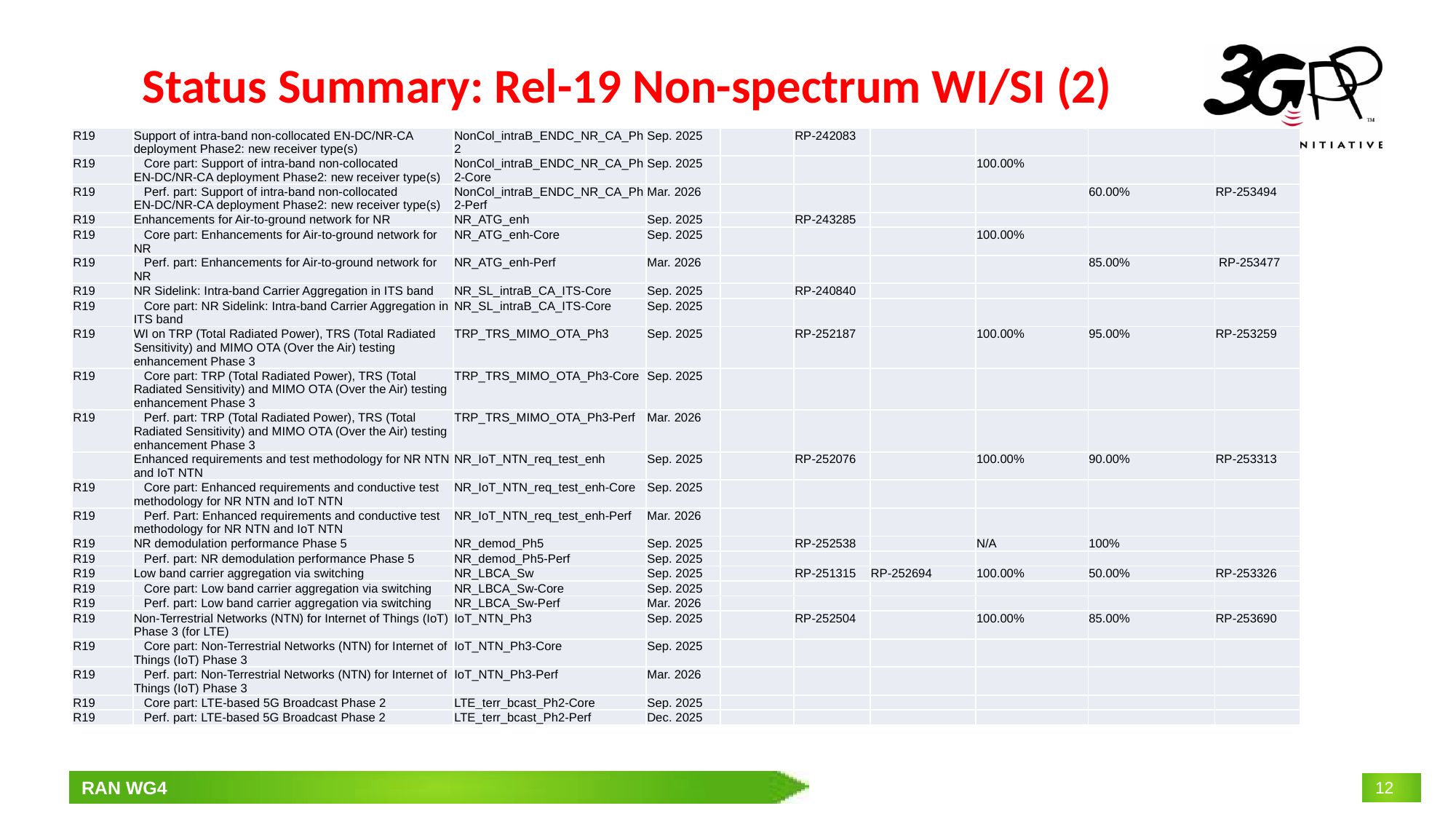

# Status Summary: Rel-19 Non-spectrum WI/SI (2)
| R19 | Support of intra-band non-collocated EN-DC/NR-CA deployment Phase2: new receiver type(s) | NonCol\_intraB\_ENDC\_NR\_CA\_Ph2 | Sep. 2025 |  | RP-242083 |  |  |  |  |
| --- | --- | --- | --- | --- | --- | --- | --- | --- | --- |
| R19 | Core part: Support of intra-band non-collocated EN-DC/NR-CA deployment Phase2: new receiver type(s) | NonCol\_intraB\_ENDC\_NR\_CA\_Ph2-Core | Sep. 2025 |  |  |  | 100.00% |  |  |
| R19 | Perf. part: Support of intra-band non-collocated EN-DC/NR-CA deployment Phase2: new receiver type(s) | NonCol\_intraB\_ENDC\_NR\_CA\_Ph2-Perf | Mar. 2026 |  |  |  |  | 60.00% | RP-253494 |
| R19 | Enhancements for Air-to-ground network for NR | NR\_ATG\_enh | Sep. 2025 |  | RP-243285 |  |  |  |  |
| R19 | Core part: Enhancements for Air-to-ground network for NR | NR\_ATG\_enh-Core | Sep. 2025 |  |  |  | 100.00% |  |  |
| R19 | Perf. part: Enhancements for Air-to-ground network for NR | NR\_ATG\_enh-Perf | Mar. 2026 |  |  |  |  | 85.00% | RP-253477 |
| R19 | NR Sidelink: Intra-band Carrier Aggregation in ITS band | NR\_SL\_intraB\_CA\_ITS-Core | Sep. 2025 |  | RP-240840 |  |  |  |  |
| R19 | Core part: NR Sidelink: Intra-band Carrier Aggregation in ITS band | NR\_SL\_intraB\_CA\_ITS-Core | Sep. 2025 |  |  |  |  |  |  |
| R19 | WI on TRP (Total Radiated Power), TRS (Total Radiated Sensitivity) and MIMO OTA (Over the Air) testing enhancement Phase 3 | TRP\_TRS\_MIMO\_OTA\_Ph3 | Sep. 2025 |  | RP-252187 |  | 100.00% | 95.00% | RP-253259 |
| R19 | Core part: TRP (Total Radiated Power), TRS (Total Radiated Sensitivity) and MIMO OTA (Over the Air) testing enhancement Phase 3 | TRP\_TRS\_MIMO\_OTA\_Ph3-Core | Sep. 2025 |  |  |  |  |  |  |
| R19 | Perf. part: TRP (Total Radiated Power), TRS (Total Radiated Sensitivity) and MIMO OTA (Over the Air) testing enhancement Phase 3 | TRP\_TRS\_MIMO\_OTA\_Ph3-Perf | Mar. 2026 |  |  |  |  |  |  |
|  | Enhanced requirements and test methodology for NR NTN and IoT NTN | NR\_IoT\_NTN\_req\_test\_enh | Sep. 2025 |  | RP-252076 |  | 100.00% | 90.00% | RP-253313 |
| R19 | Core part: Enhanced requirements and conductive test methodology for NR NTN and IoT NTN | NR\_IoT\_NTN\_req\_test\_enh-Core | Sep. 2025 |  |  |  |  |  |  |
| R19 | Perf. Part: Enhanced requirements and conductive test methodology for NR NTN and IoT NTN | NR\_IoT\_NTN\_req\_test\_enh-Perf | Mar. 2026 |  |  |  |  |  |  |
| R19 | NR demodulation performance Phase 5 | NR\_demod\_Ph5 | Sep. 2025 |  | RP-252538 |  | N/A | 100% |  |
| R19 | Perf. part: NR demodulation performance Phase 5 | NR\_demod\_Ph5-Perf | Sep. 2025 |  |  |  |  |  |  |
| R19 | Low band carrier aggregation via switching | NR\_LBCA\_Sw | Sep. 2025 |  | RP-251315 | RP-252694 | 100.00% | 50.00% | RP-253326 |
| R19 | Core part: Low band carrier aggregation via switching | NR\_LBCA\_Sw-Core | Sep. 2025 |  |  |  |  |  |  |
| R19 | Perf. part: Low band carrier aggregation via switching | NR\_LBCA\_Sw-Perf | Mar. 2026 |  |  |  |  |  |  |
| R19 | Non-Terrestrial Networks (NTN) for Internet of Things (IoT) Phase 3 (for LTE) | IoT\_NTN\_Ph3 | Sep. 2025 |  | RP-252504 |  | 100.00% | 85.00% | RP-253690 |
| R19 | Core part: Non-Terrestrial Networks (NTN) for Internet of Things (IoT) Phase 3 | IoT\_NTN\_Ph3-Core | Sep. 2025 |  |  |  |  |  |  |
| R19 | Perf. part: Non-Terrestrial Networks (NTN) for Internet of Things (IoT) Phase 3 | IoT\_NTN\_Ph3-Perf | Mar. 2026 |  |  |  |  |  |  |
| R19 | Core part: LTE-based 5G Broadcast Phase 2 | LTE\_terr\_bcast\_Ph2-Core | Sep. 2025 |  |  |  |  |  |  |
| R19 | Perf. part: LTE-based 5G Broadcast Phase 2 | LTE\_terr\_bcast\_Ph2-Perf | Dec. 2025 |  |  |  |  |  |  |